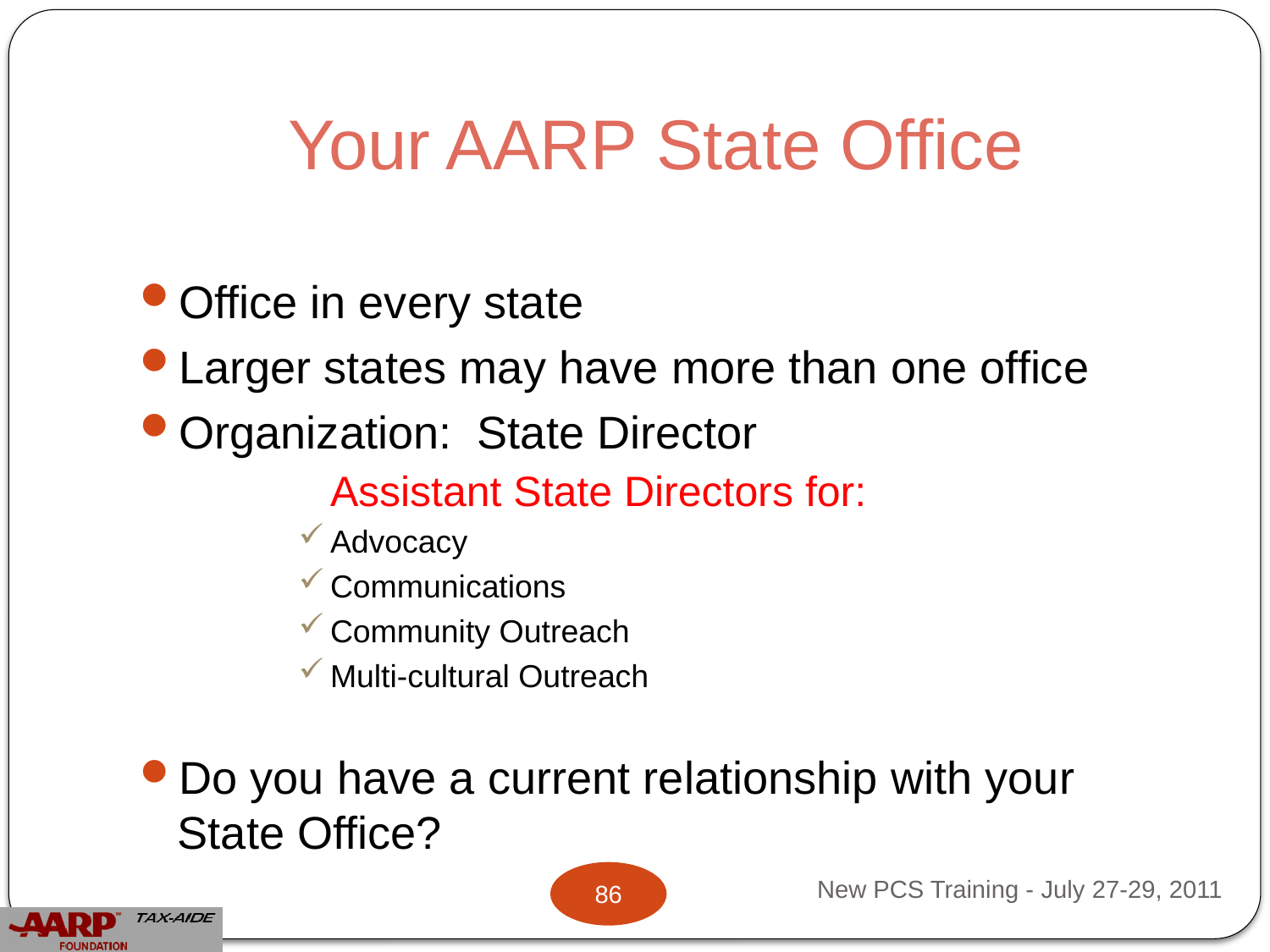

# Your AARP State Office

Office in every state
Larger states may have more than one office
Organization:  State Director
	Assistant State Directors for:
Advocacy
Communications
Community Outreach
Multi-cultural Outreach

Do you have a current relationship with your State Office?

New PCS Training - July 27-29, 2011
86